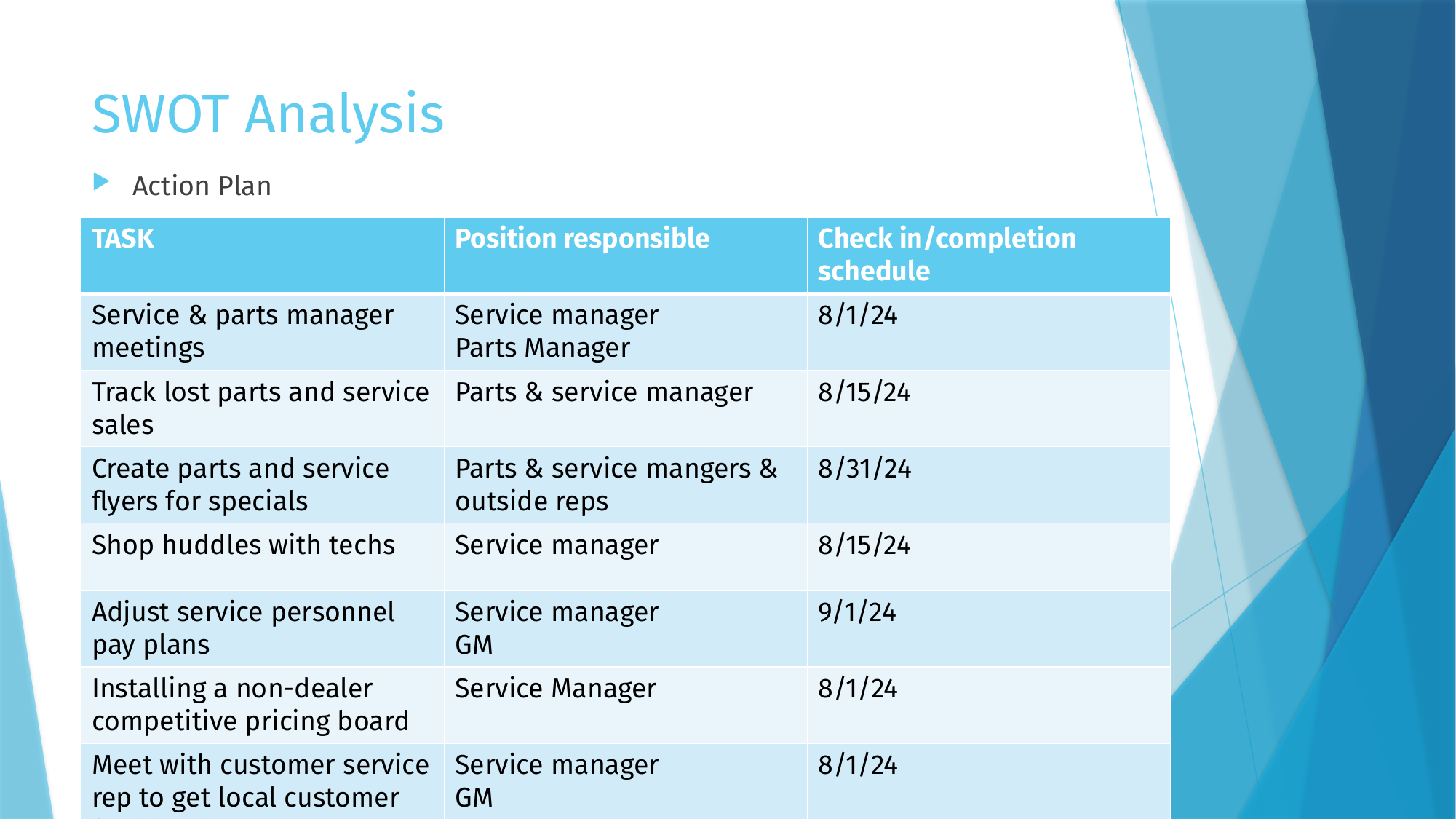

# SWOT Analysis
Action Plan

| TASK | Position responsible | Check in/completion schedule |
| --- | --- | --- |
| Service & parts manager meetings | Service manager Parts Manager | 8/1/24 |
| Track lost parts and service sales | Parts & service manager | 8/15/24 |
| Create parts and service flyers for specials | Parts & service mangers & outside reps | 8/31/24 |
| Shop huddles with techs | Service manager | 8/15/24 |
| Adjust service personnel pay plans | Service manager GM | 9/1/24 |
| Installing a non-dealer competitive pricing board | Service Manager | 8/1/24 |
| Meet with customer service rep to get local customer feed back | Service manager GM | 8/1/24 |